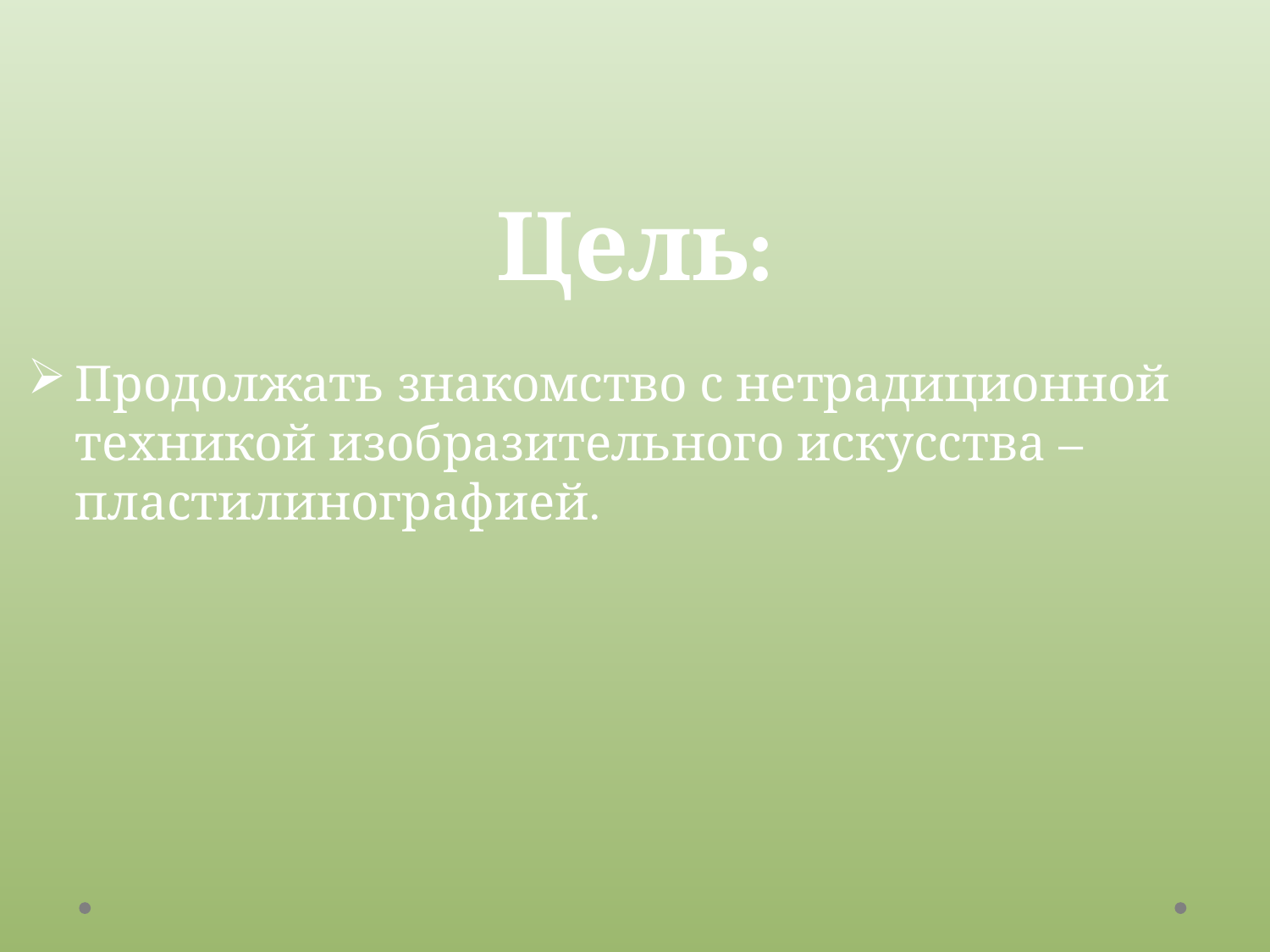

# Цель:
Продолжать знакомство с нетрадиционной техникой изобразительного искусства – пластилинографией.